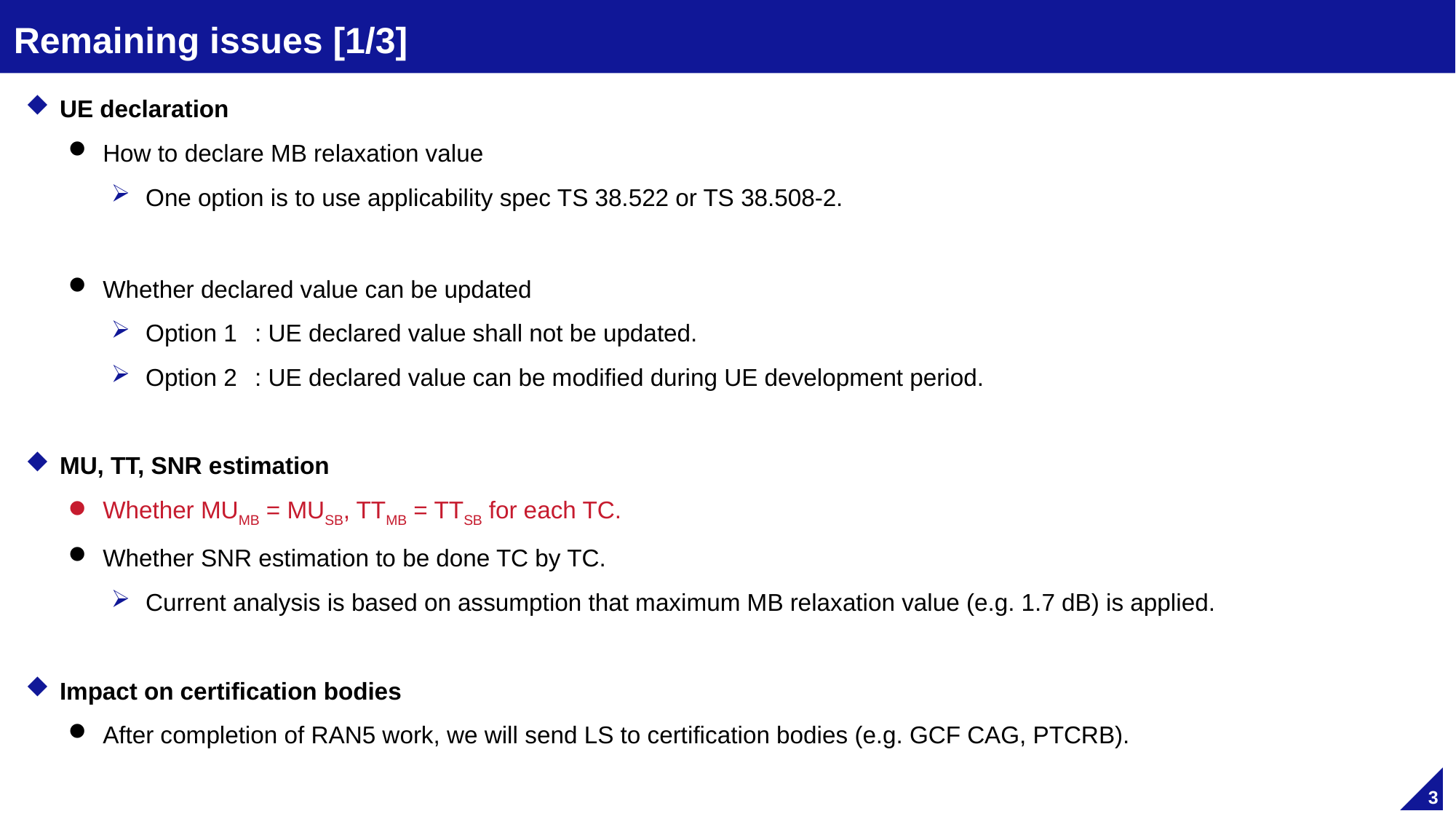

# Remaining issues [1/3]
UE declaration
How to declare MB relaxation value
One option is to use applicability spec TS 38.522 or TS 38.508-2.

Whether declared value can be updated
Option 1	: UE declared value shall not be updated.
Option 2	: UE declared value can be modified during UE development period.

MU, TT, SNR estimation
Whether MUMB = MUSB, TTMB = TTSB for each TC.
Whether SNR estimation to be done TC by TC.
Current analysis is based on assumption that maximum MB relaxation value (e.g. 1.7 dB) is applied.

Impact on certification bodies
After completion of RAN5 work, we will send LS to certification bodies (e.g. GCF CAG, PTCRB).
3